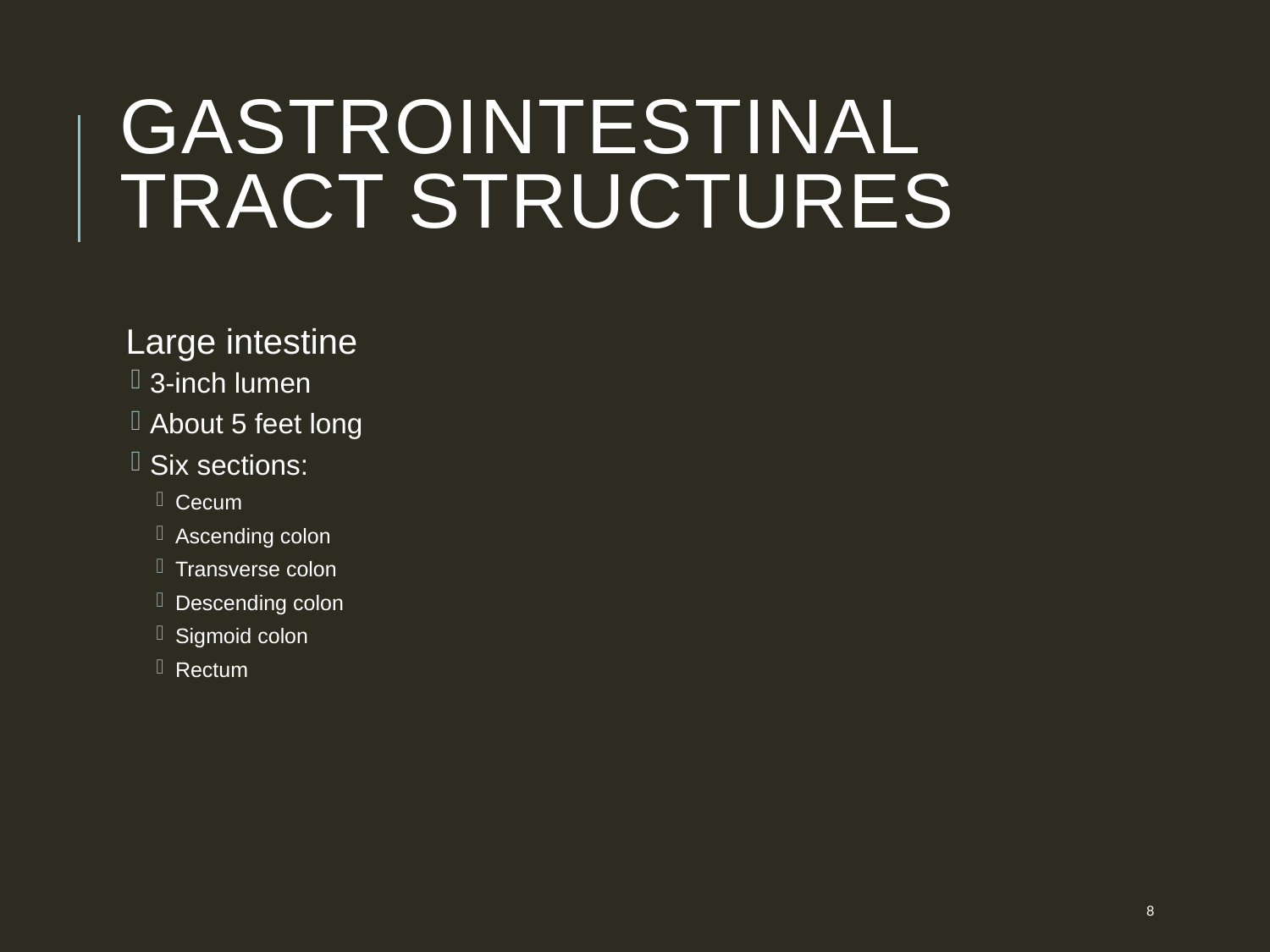

# Gastrointestinal Tract Structures
Large intestine
3-inch lumen
About 5 feet long
Six sections:
Cecum
Ascending colon
Transverse colon
Descending colon
Sigmoid colon
Rectum
 8